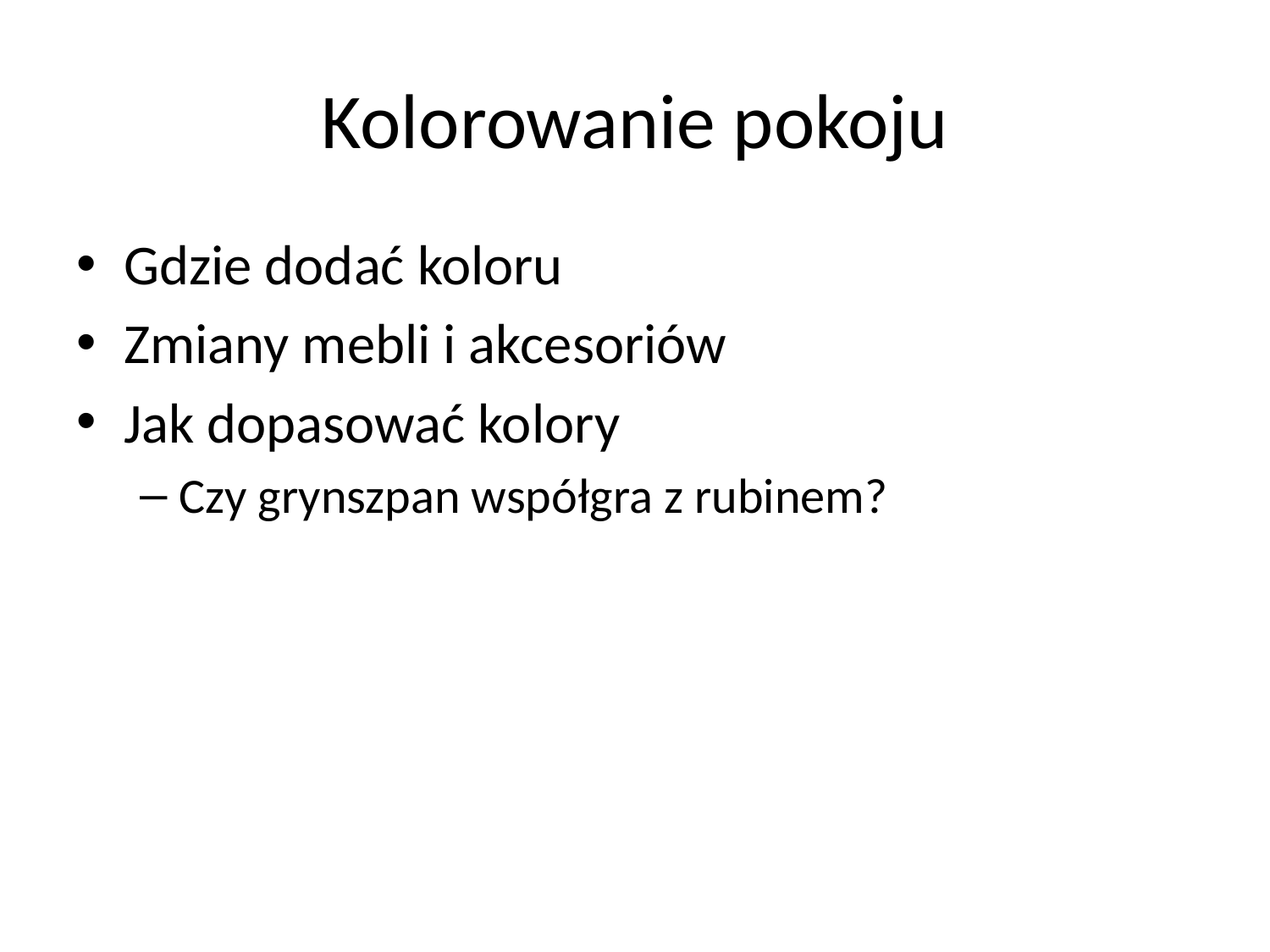

# Kolorowanie pokoju
Gdzie dodać koloru
Zmiany mebli i akcesoriów
Jak dopasować kolory
Czy grynszpan współgra z rubinem?